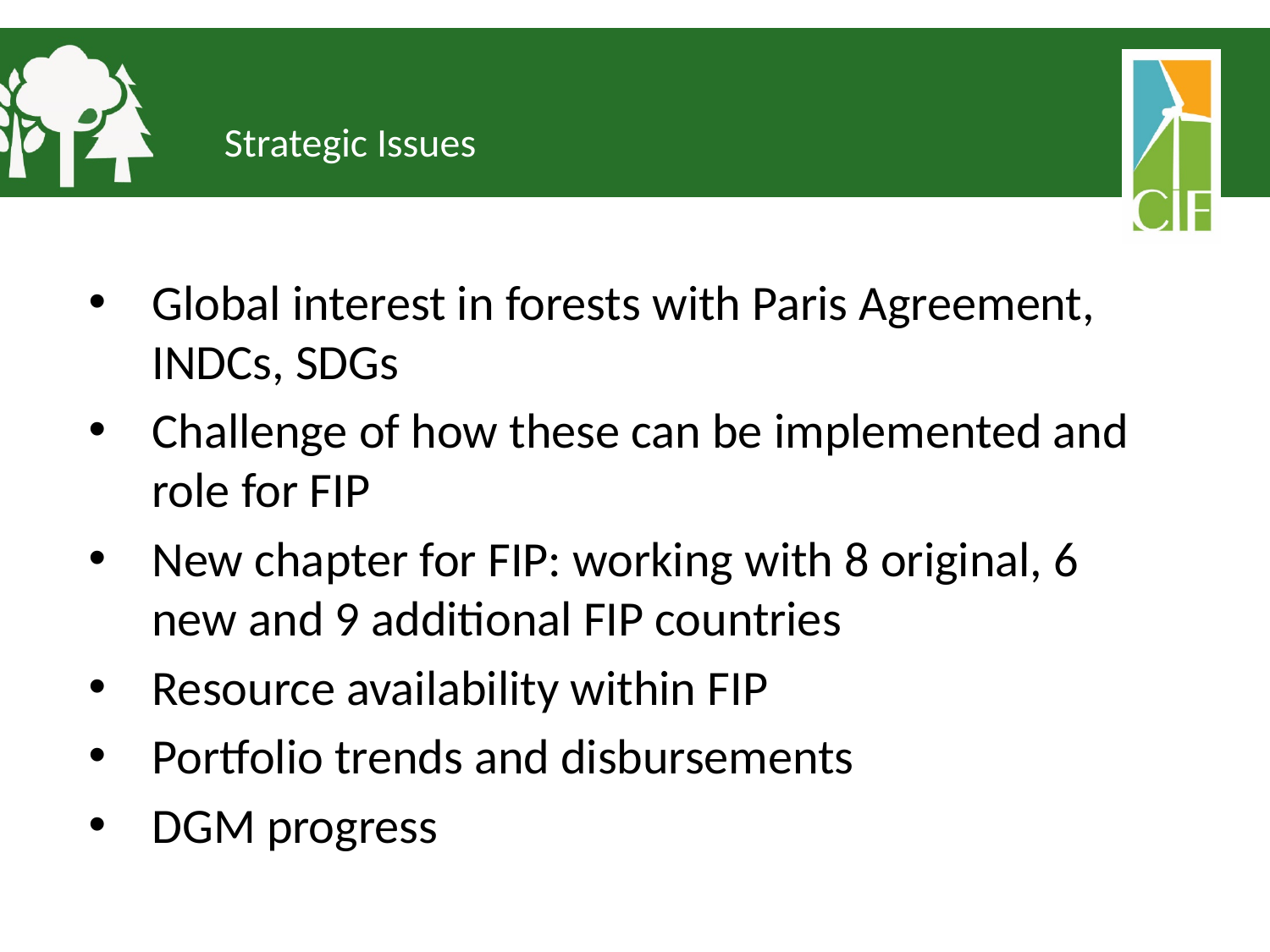

# Strategic Issues
Global interest in forests with Paris Agreement, INDCs, SDGs
Challenge of how these can be implemented and role for FIP
New chapter for FIP: working with 8 original, 6 new and 9 additional FIP countries
Resource availability within FIP
Portfolio trends and disbursements
DGM progress